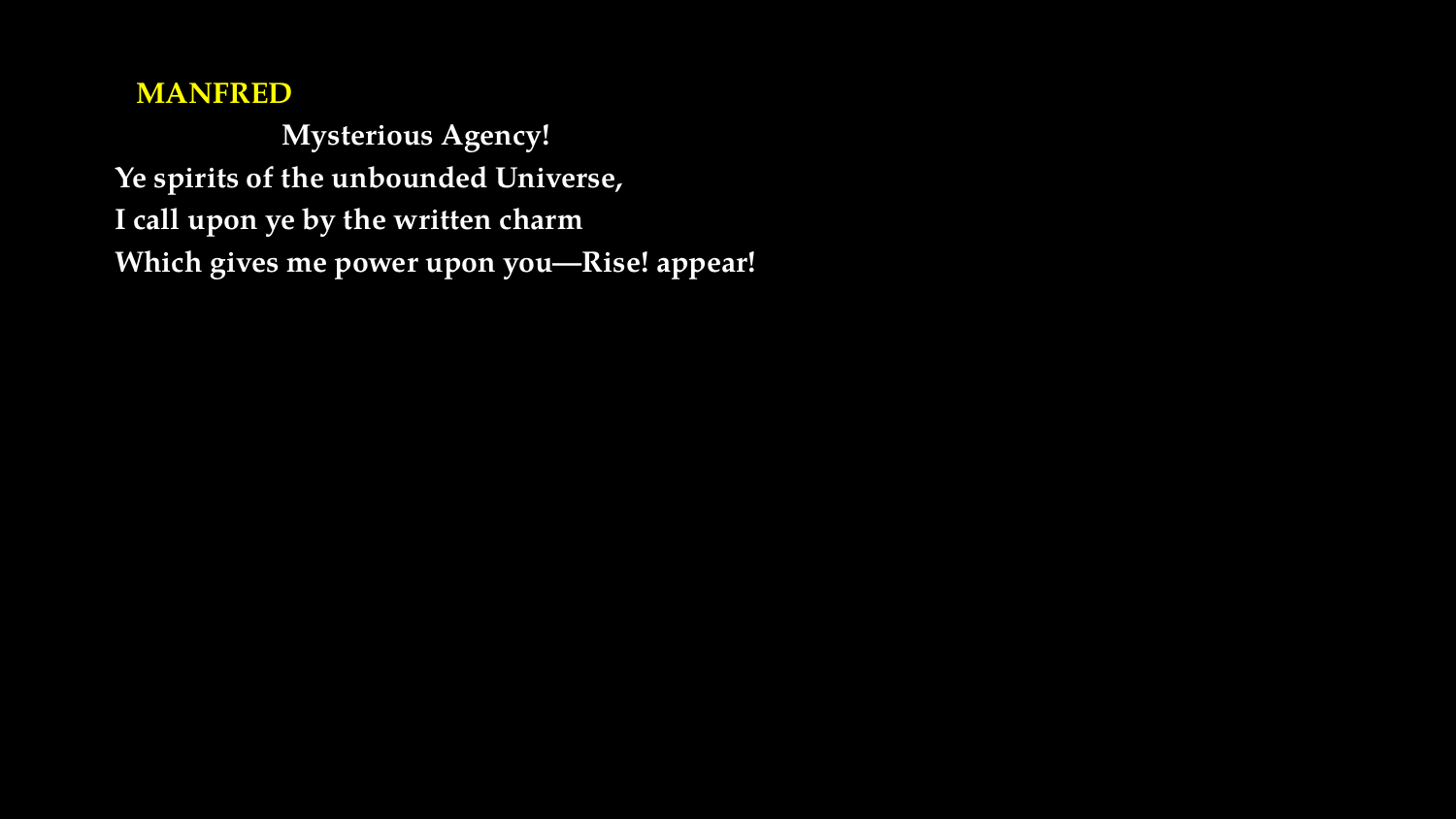

# Manfred Mysterious Agency! Ye spirits of the unbounded Universe, I call upon ye by the written charm Which gives me power upon you—Rise! appear!